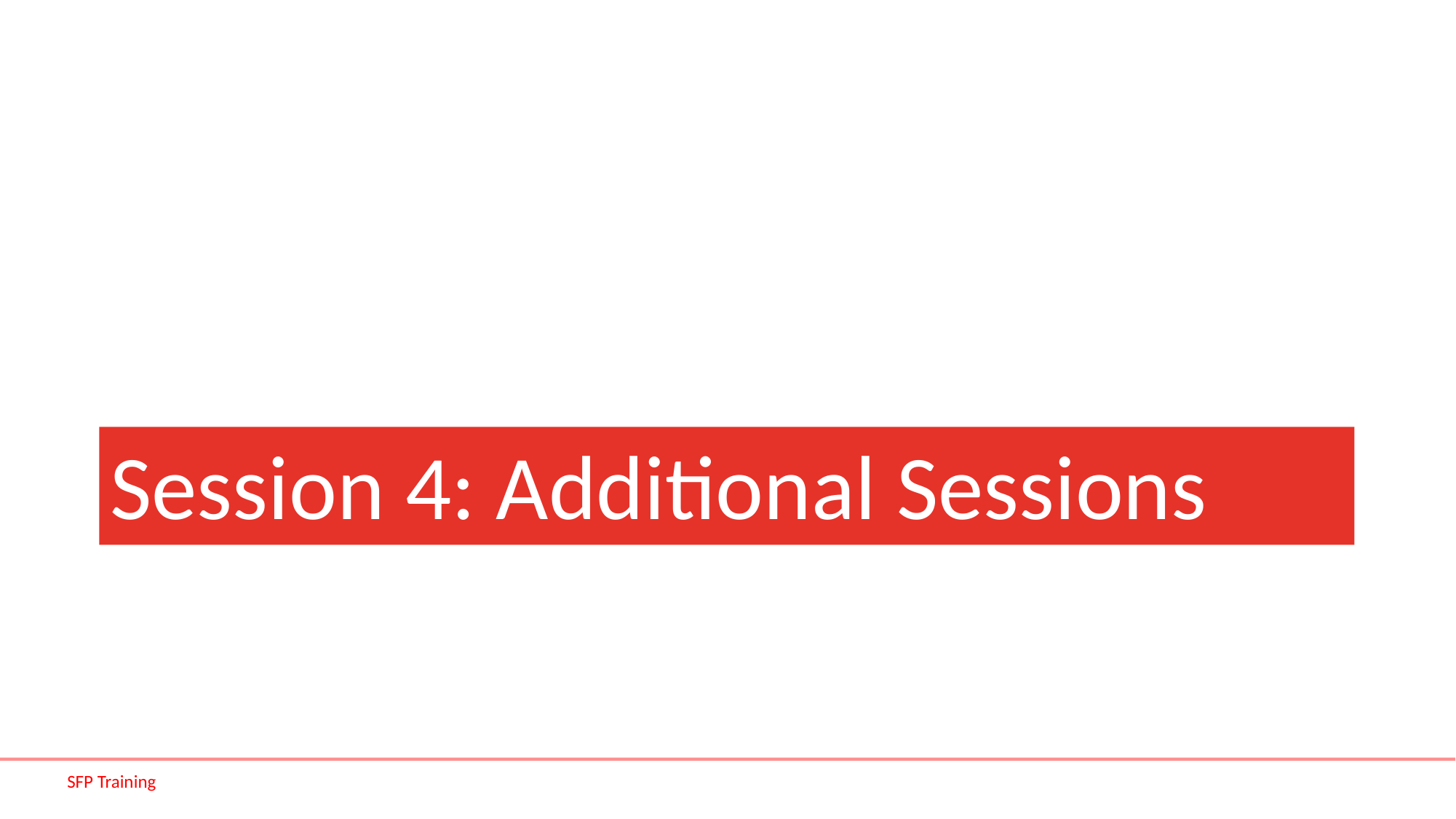

# Session 4: Additional Sessions

SFP Training